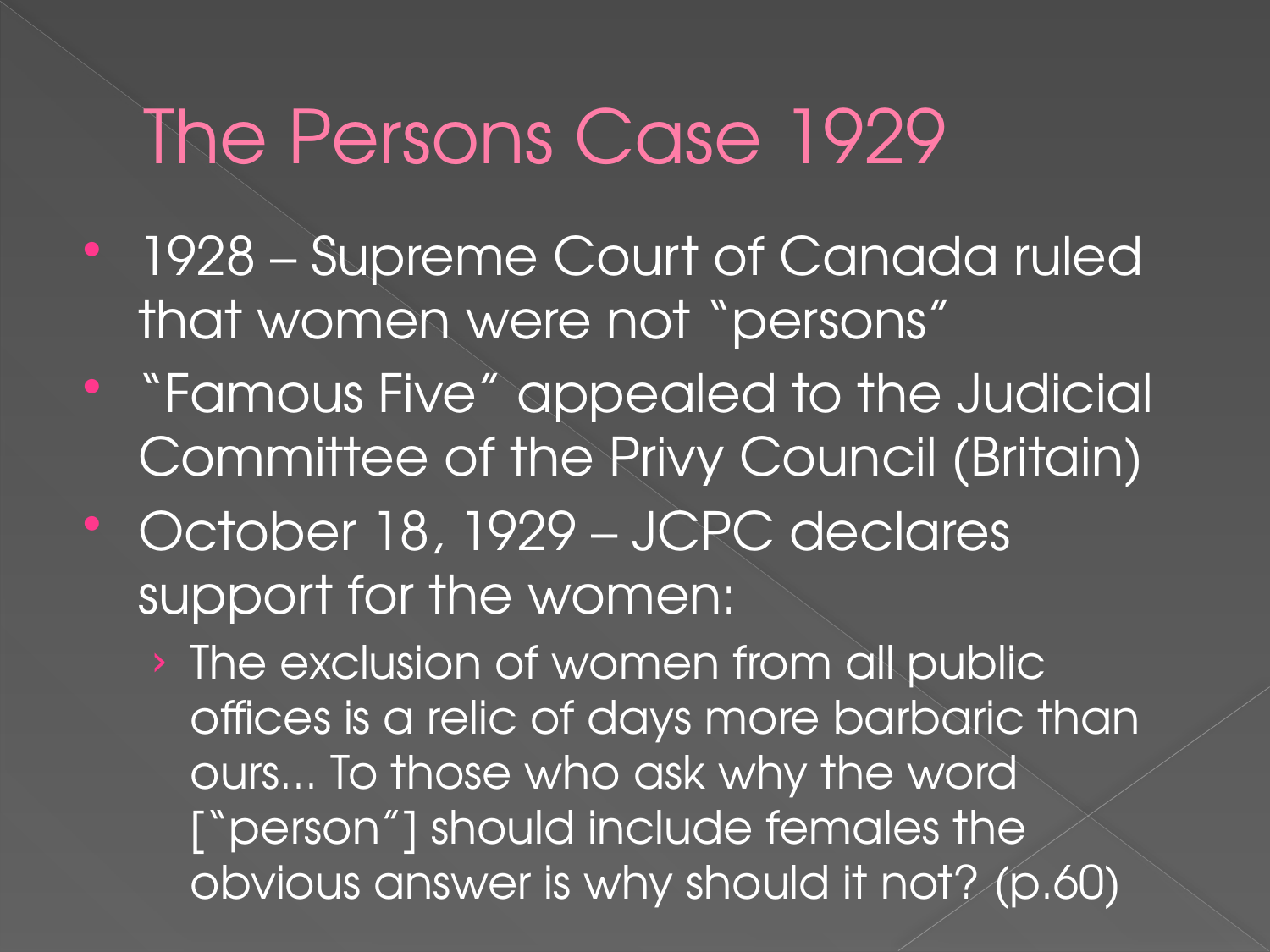

# The Persons Case 1929
1928 – Supreme Court of Canada ruled that women were not “persons”
“Famous Five” appealed to the Judicial Committee of the Privy Council (Britain)
October 18, 1929 – JCPC declares support for the women:
The exclusion of women from all public offices is a relic of days more barbaric than ours... To those who ask why the word [“person”] should include females the obvious answer is why should it not? (p.60)